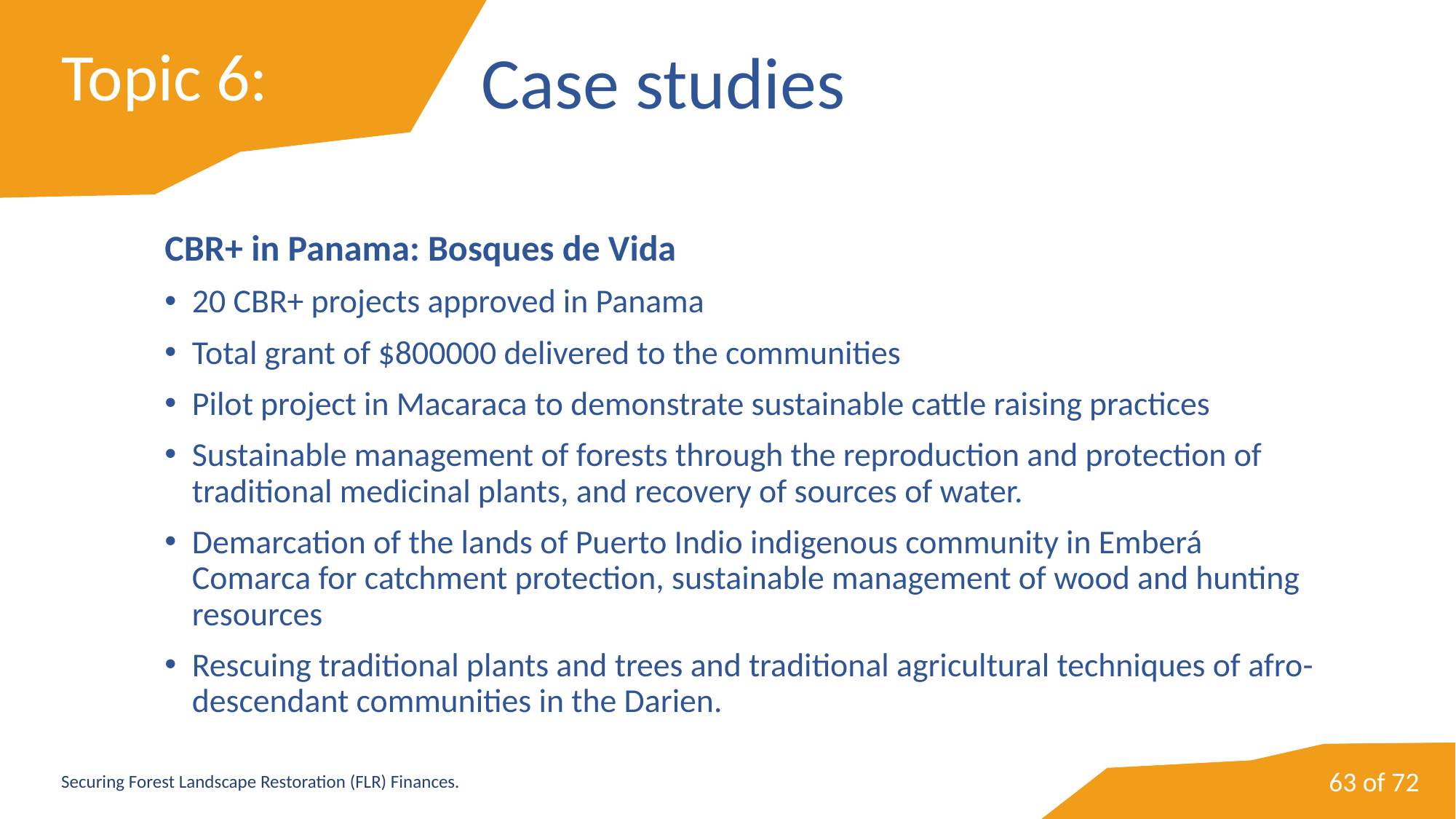

# Topic 6:
Case studies
CBR+ in Panama: Bosques de Vida
20 CBR+ projects approved in Panama
Total grant of $800000 delivered to the communities
Pilot project in Macaraca to demonstrate sustainable cattle raising practices
Sustainable management of forests through the reproduction and protection of traditional medicinal plants, and recovery of sources of water.
Demarcation of the lands of Puerto Indio indigenous community in Emberá Comarca for catchment protection, sustainable management of wood and hunting resources
Rescuing traditional plants and trees and traditional agricultural techniques of afro-descendant communities in the Darien.

63 of 72

Securing Forest Landscape Restoration (FLR) Finances.